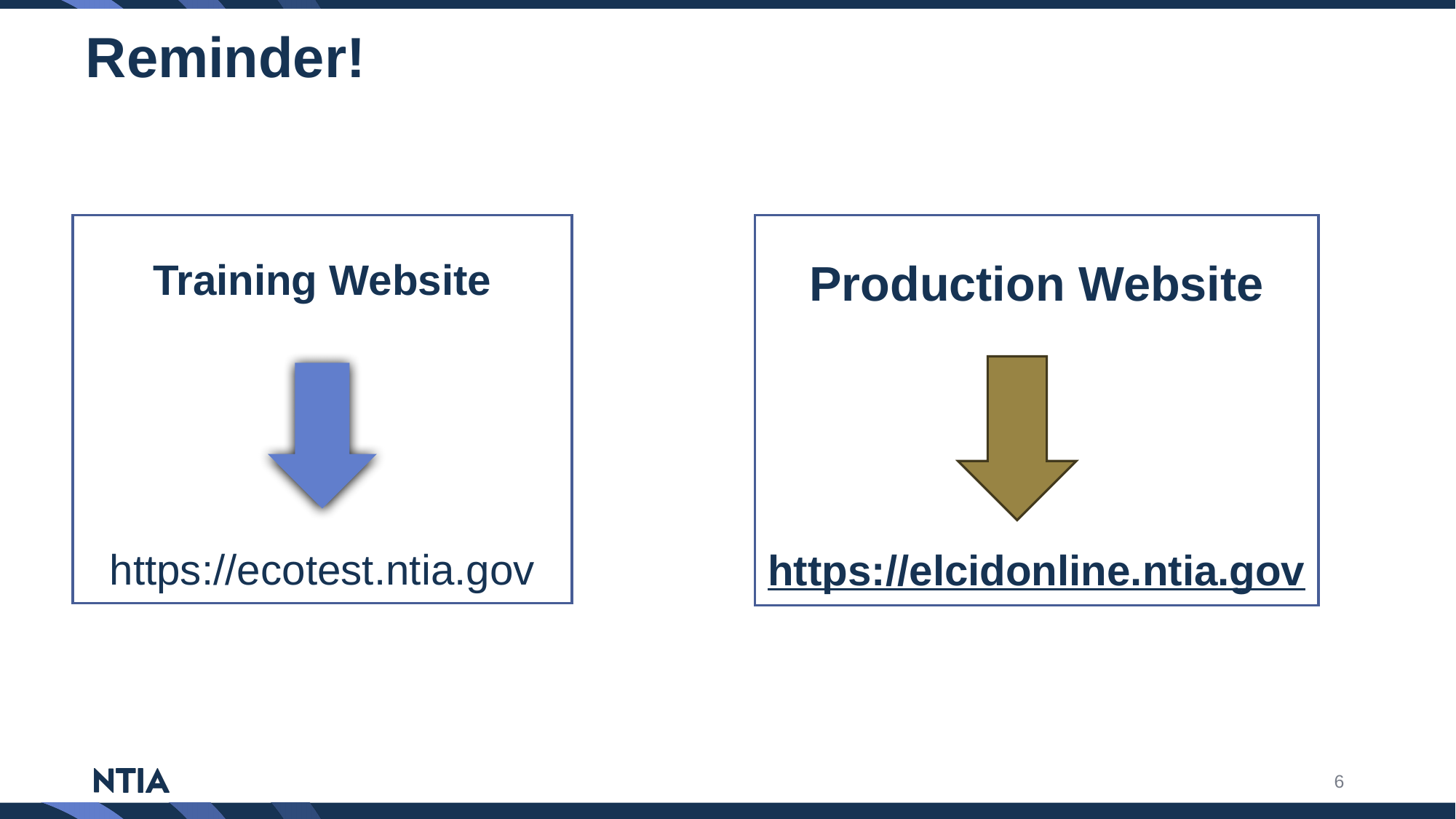

# Reminder!

Training Website

https://ecotest.ntia.gov

Production Website

https://elcidonline.ntia.gov

6